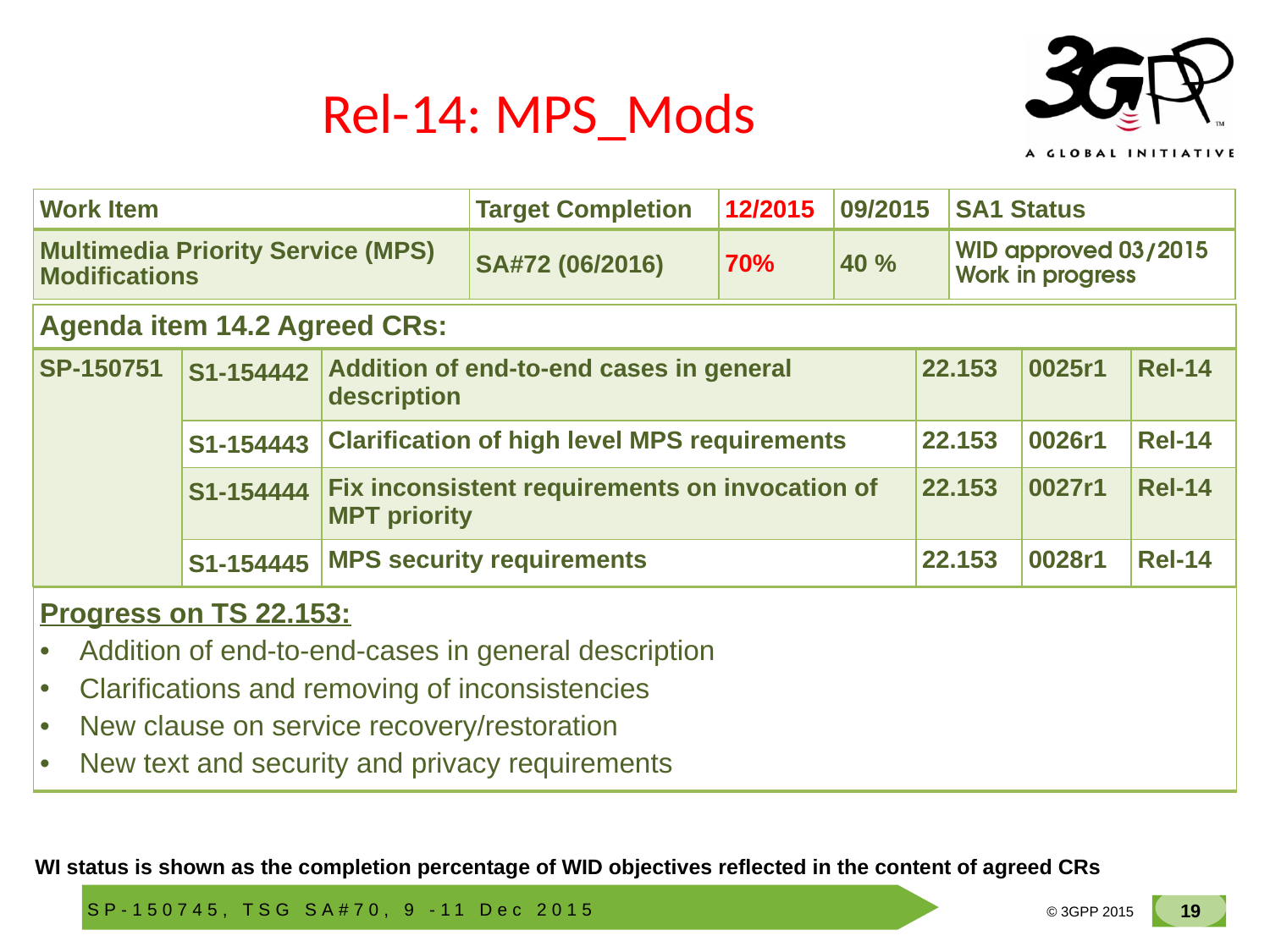

# Rel-14: MPS_Mods
| Work Item | Target Completion | 12/2015 | 09/2015 | SA1 Status |
| --- | --- | --- | --- | --- |
| Multimedia Priority Service (MPS) Modifications | SA#72 (06/2016) | 70% | 40 % | WID approved 03/2015 Work in progress |
| Agenda item 14.2 Agreed CRs: |  |  |  |  |  |
| --- | --- | --- | --- | --- | --- |
| SP-150751 | S1-154442 | Addition of end-to-end cases in general description | 22.153 | 0025r1 | Rel-14 |
|  | S1-154443 | Clarification of high level MPS requirements | 22.153 | 0026r1 | Rel-14 |
|  | S1-154444 | Fix inconsistent requirements on invocation of MPT priority | 22.153 | 0027r1 | Rel-14 |
|  | S1-154445 | MPS security requirements | 22.153 | 0028r1 | Rel-14 |
| Progress on TS 22.153: Addition of end-to-end-cases in general description Clarifications and removing of inconsistencies New clause on service recovery/restoration New text and security and privacy requirements |
| --- |
WI status is shown as the completion percentage of WID objectives reflected in the content of agreed CRs